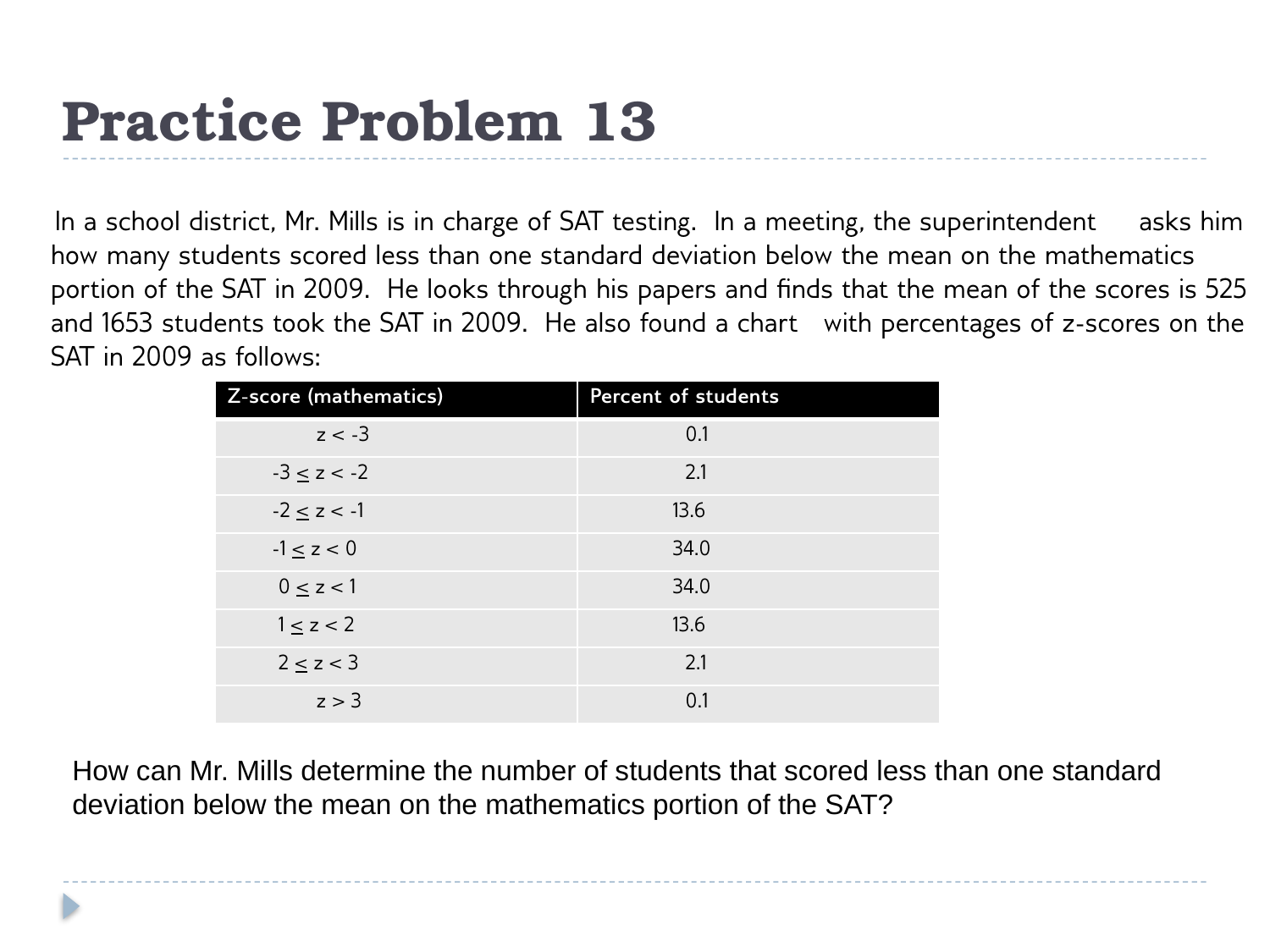

# Practice Problem 13
     In a school district, Mr. Mills is in charge of SAT testing.  In a meeting, the superintendent     asks him how many students scored less than one standard deviation below the mean on the mathematics portion of the SAT in 2009.  He looks through his papers and finds that the mean of the scores is 525 and 1653 students took the SAT in 2009.  He also found a chart   with percentages of z-scores on the SAT in 2009 as follows:
| Z-score (mathematics) | Percent of students |
| --- | --- |
| z < -3 | 0.1 |
| -3 < z < -2 | 2.1 |
| -2 < z < -1 | 13.6 |
| -1 < z < 0 | 34.0 |
| 0 < z < 1 | 34.0 |
| 1 < z < 2 | 13.6 |
| 2 < z < 3 | 2.1 |
| z > 3 | 0.1 |
How can Mr. Mills determine the number of students that scored less than one standard deviation below the mean on the mathematics portion of the SAT?